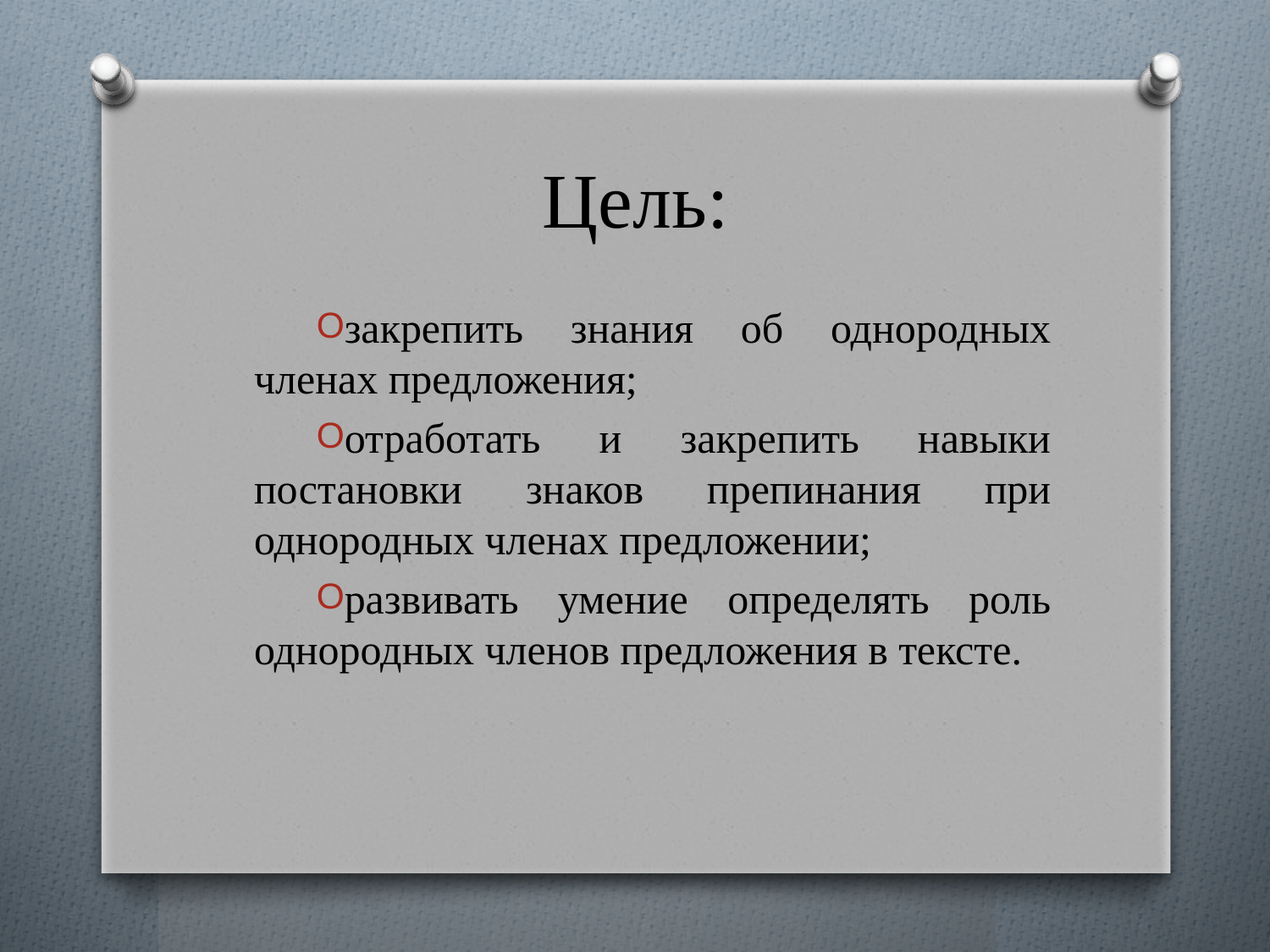

# Цель:
закрепить знания об однородных членах предложения;
отработать и закрепить навыки постановки знаков препинания при однородных членах предложении;
развивать умение определять роль однородных членов предложения в тексте.